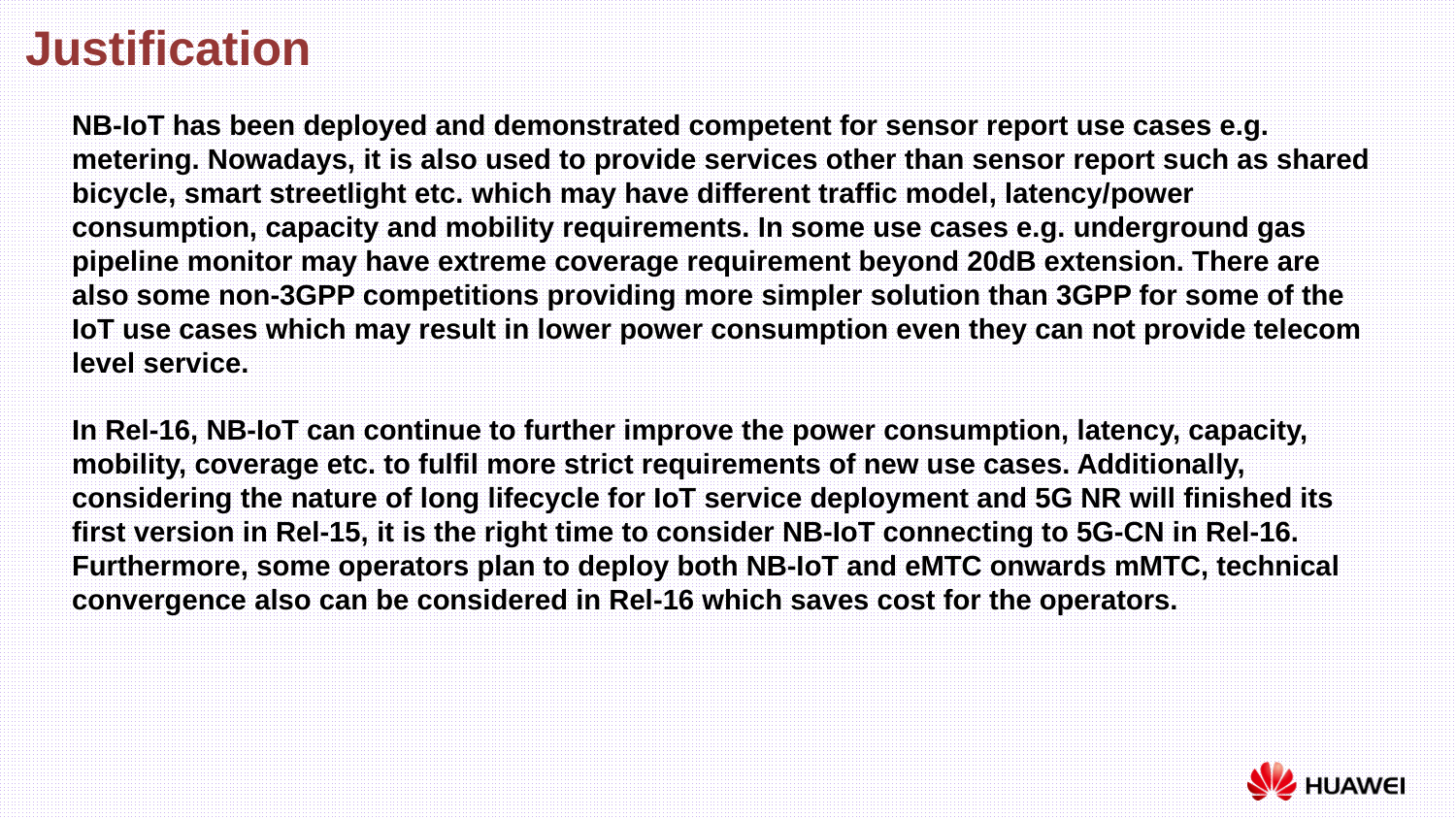

Justification
NB-IoT has been deployed and demonstrated competent for sensor report use cases e.g. metering. Nowadays, it is also used to provide services other than sensor report such as shared bicycle, smart streetlight etc. which may have different traffic model, latency/power consumption, capacity and mobility requirements. In some use cases e.g. underground gas pipeline monitor may have extreme coverage requirement beyond 20dB extension. There are also some non-3GPP competitions providing more simpler solution than 3GPP for some of the IoT use cases which may result in lower power consumption even they can not provide telecom level service.

In Rel-16, NB-IoT can continue to further improve the power consumption, latency, capacity, mobility, coverage etc. to fulfil more strict requirements of new use cases. Additionally, considering the nature of long lifecycle for IoT service deployment and 5G NR will finished its first version in Rel-15, it is the right time to consider NB-IoT connecting to 5G-CN in Rel-16. Furthermore, some operators plan to deploy both NB-IoT and eMTC onwards mMTC, technical convergence also can be considered in Rel-16 which saves cost for the operators.